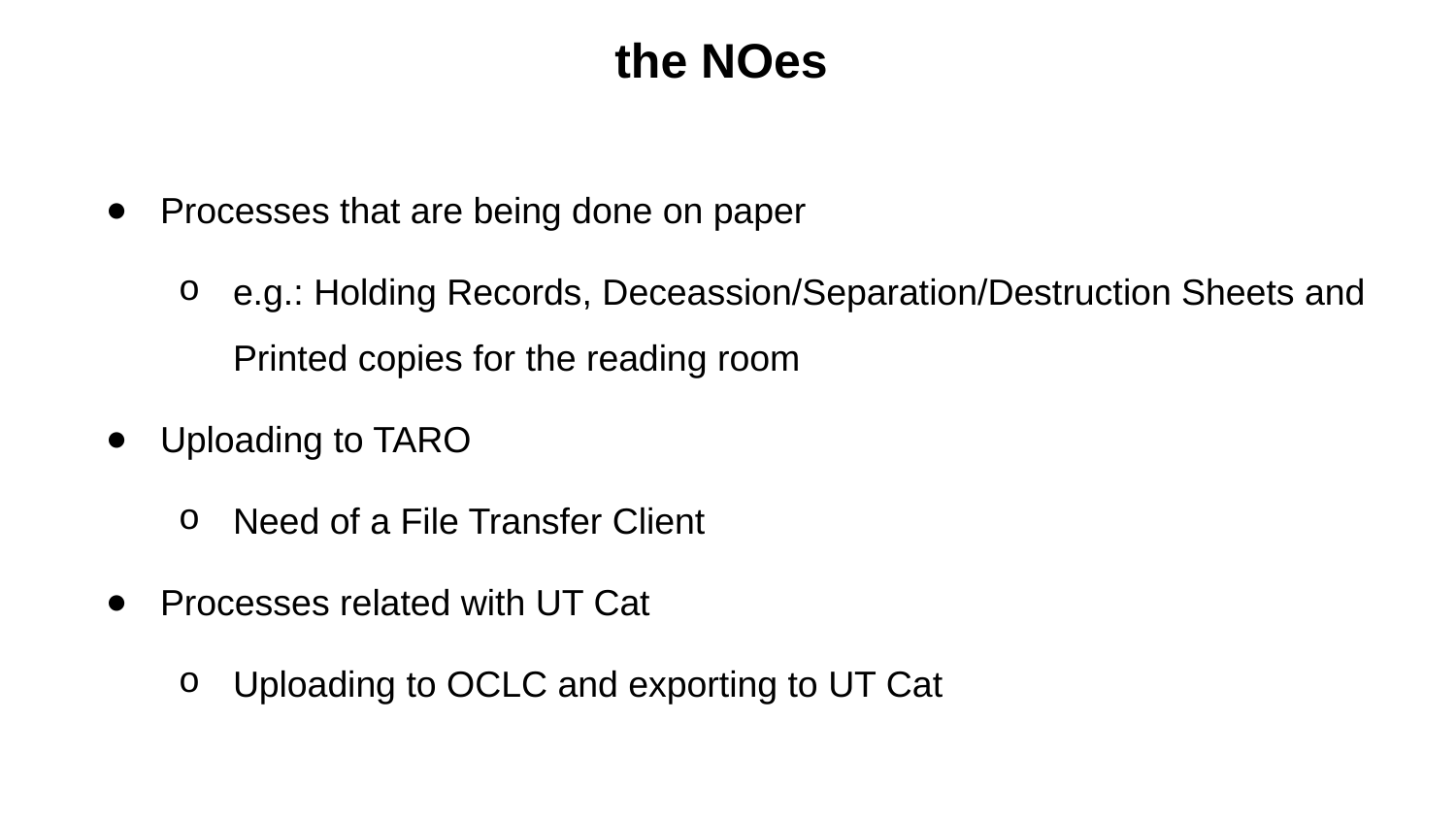

# the NOes
Processes that are being done on paper
e.g.: Holding Records, Deceassion/Separation/Destruction Sheets and Printed copies for the reading room
Uploading to TARO
Need of a File Transfer Client
Processes related with UT Cat
Uploading to OCLC and exporting to UT Cat